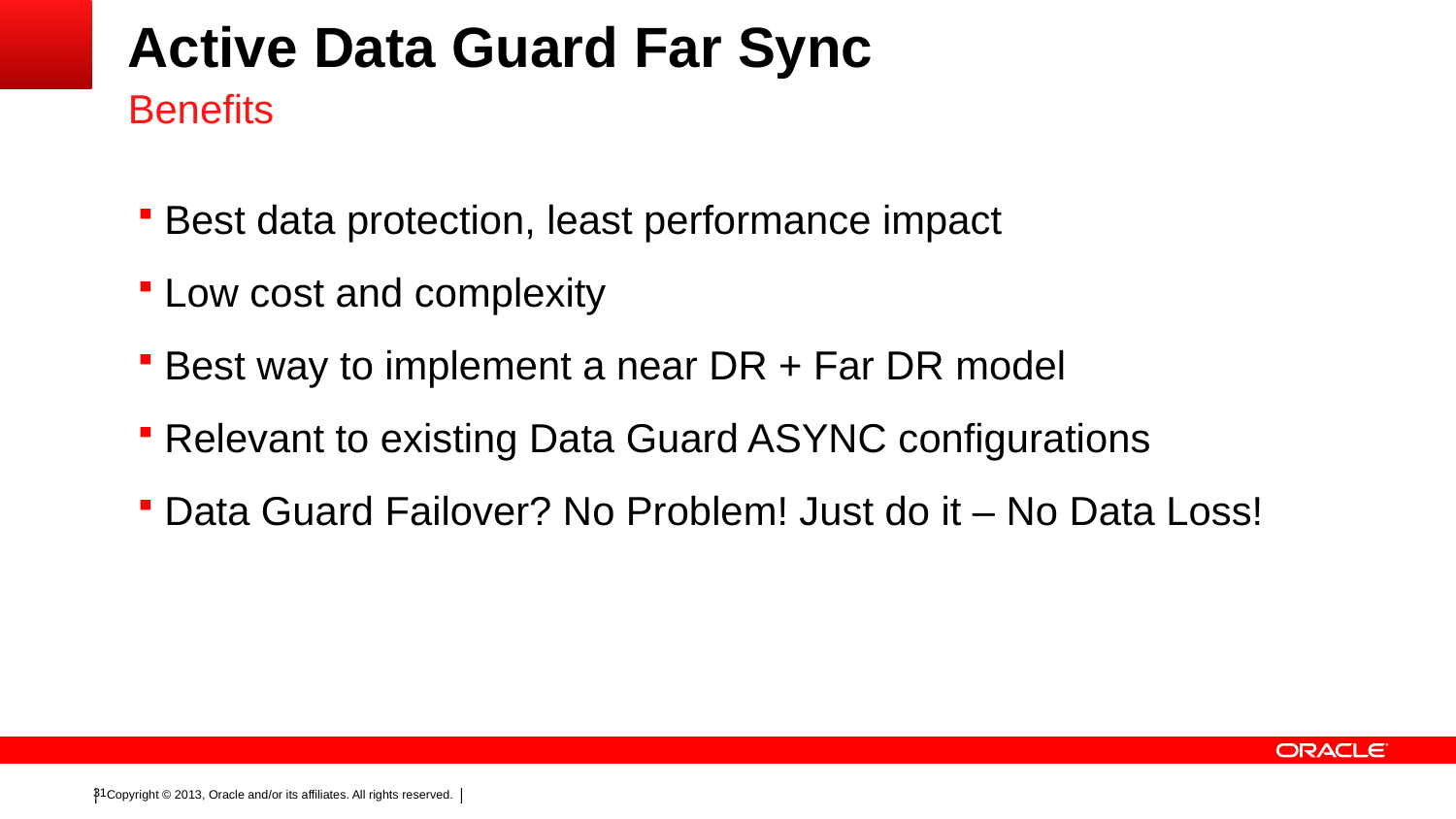

# Active Data Guard Far Sync
Benefits
Best data protection, least performance impact
Low cost and complexity
Best way to implement a near DR + Far DR model
Relevant to existing Data Guard ASYNC configurations
Data Guard Failover? No Problem! Just do it – No Data Loss!